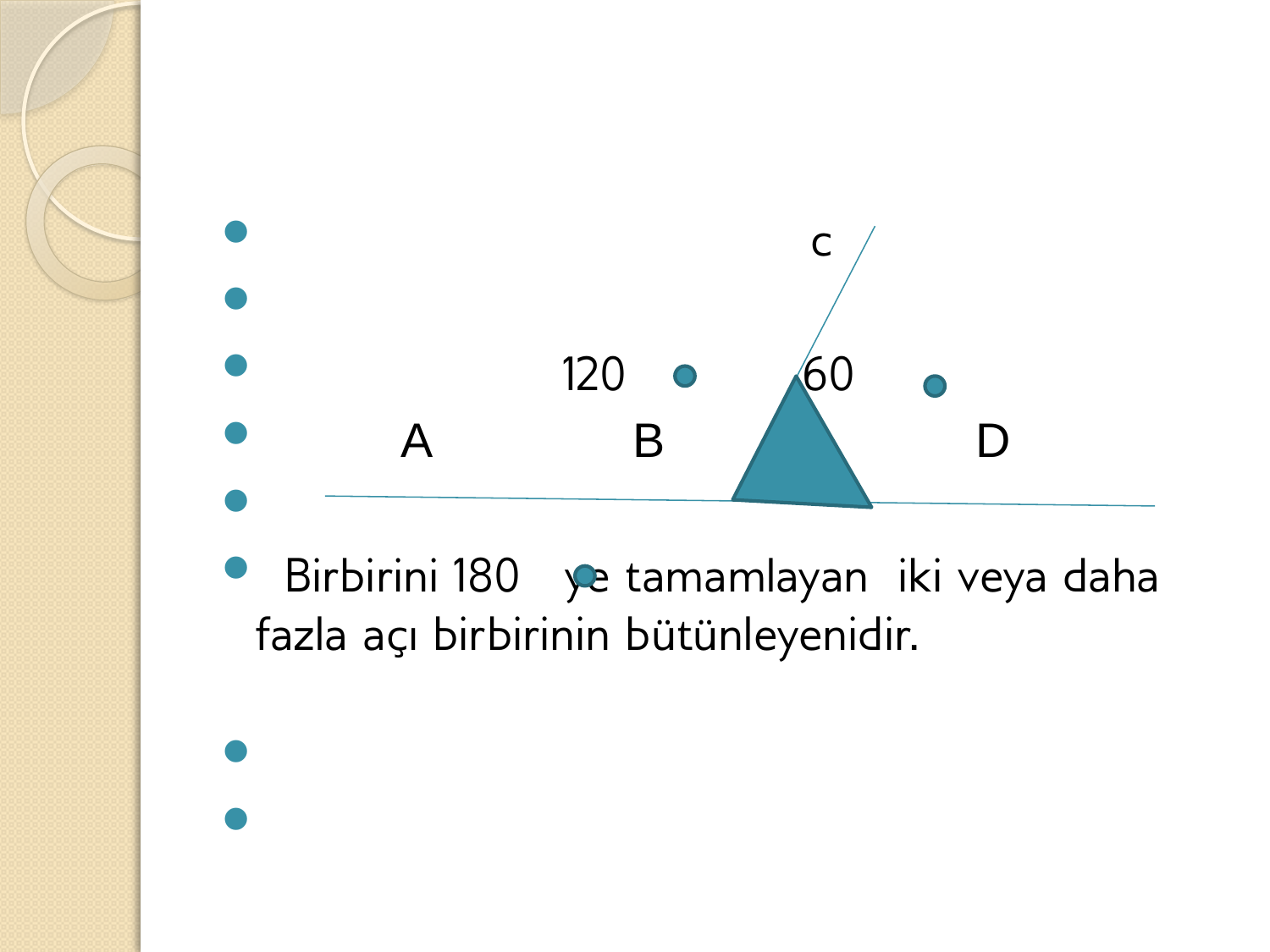

#
                                      c

                     120            60
          A               B                       D

  Birbirini 180   ye tamamlayan  iki veya daha fazla açı birbirinin bütünleyenidir.